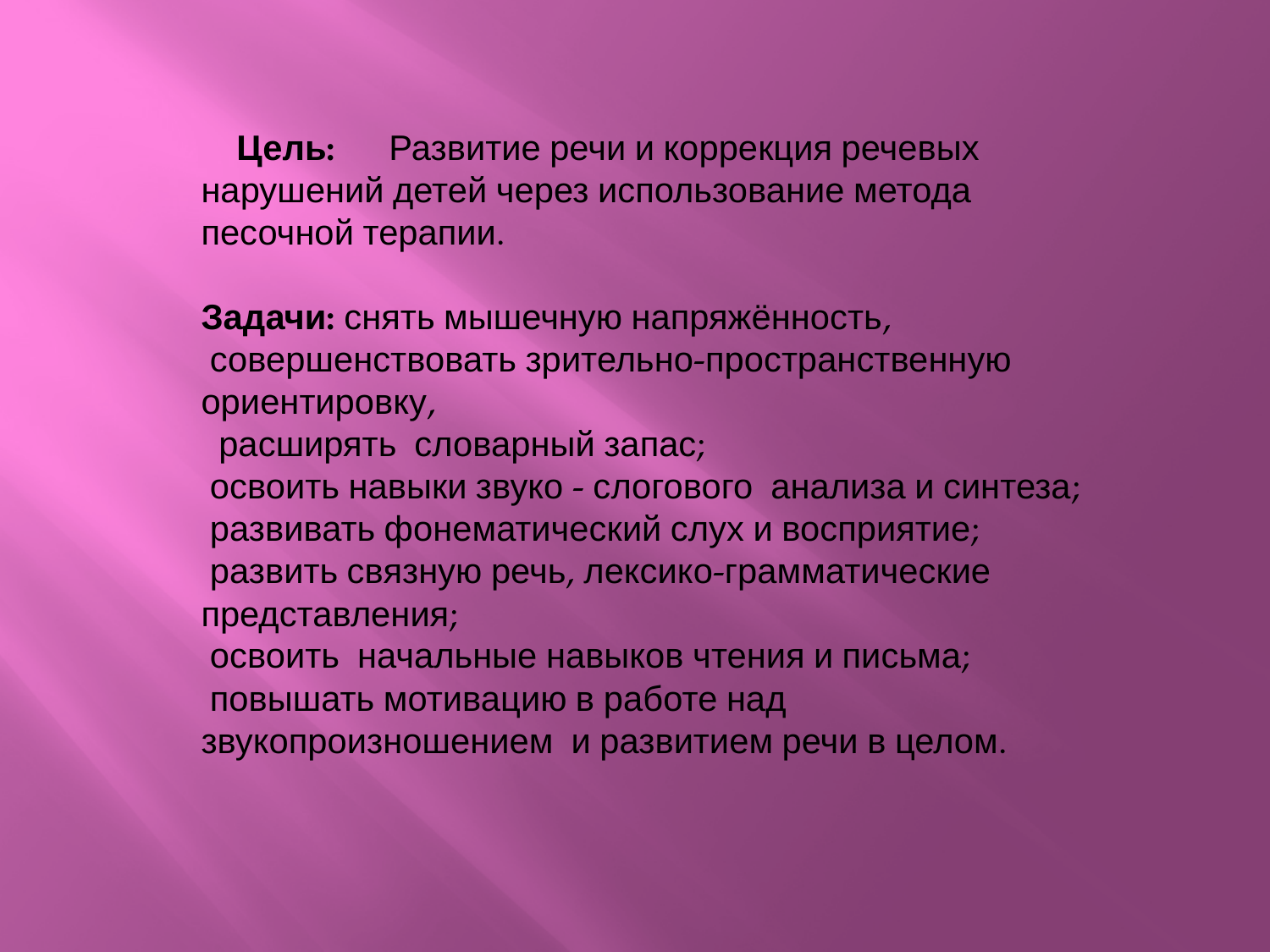

Цель:      Развитие речи и коррекция речевых нарушений детей через использование метода песочной терапии.

Задачи: снять мышечную напряжённость,
 совершенствовать зрительно-пространственную ориентировку,
  расширять  словарный запас;
 освоить навыки звуко - слогового  анализа и синтеза;
 развивать фонематический слух и восприятие;
 развить связную речь, лексико-грамматические представления;
 освоить  начальные навыков чтения и письма;
 повышать мотивацию в работе над звукопроизношением  и развитием речи в целом.